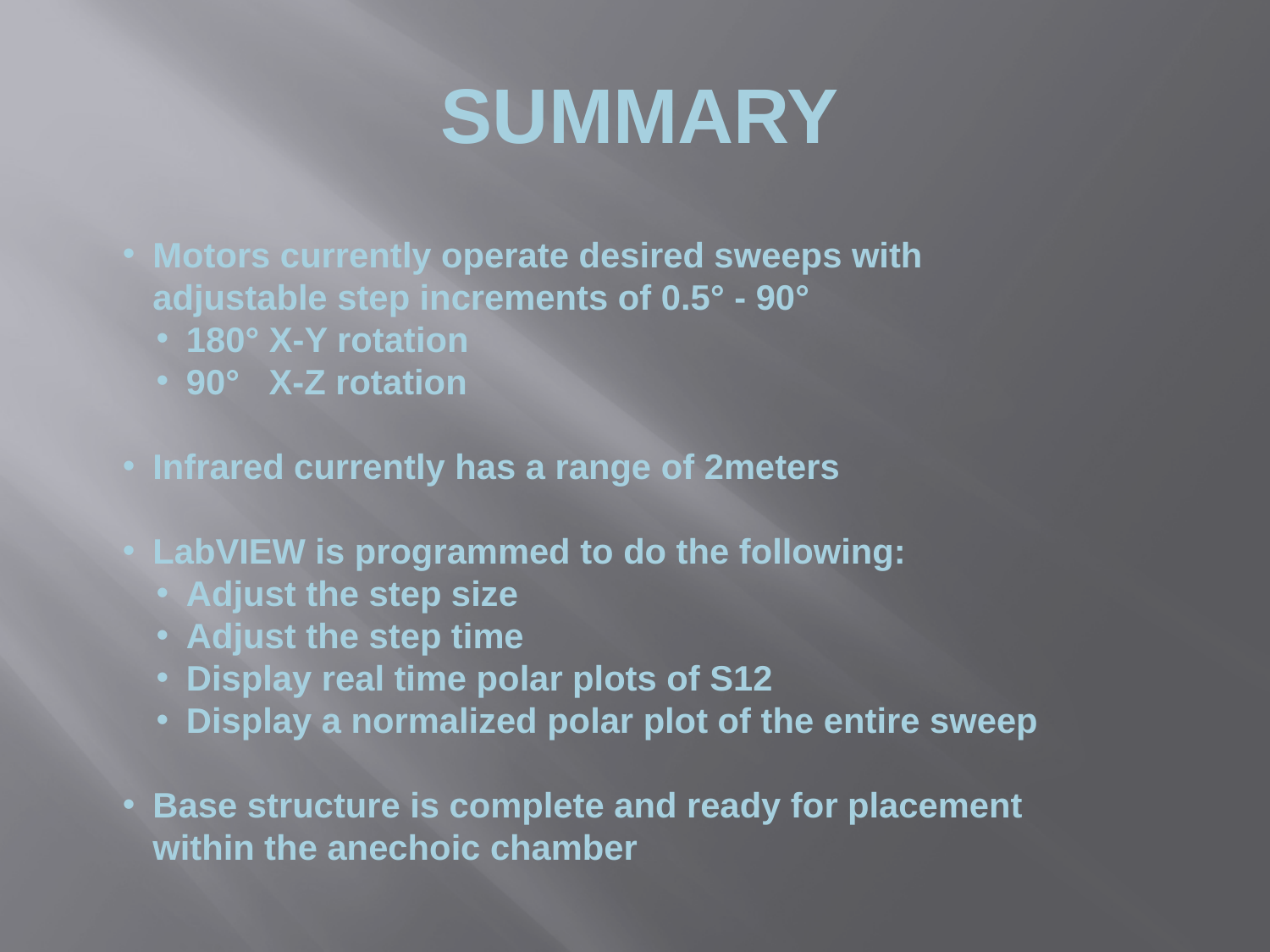

# Summary
Motors currently operate desired sweeps with adjustable step increments of 0.5° - 90°
180° X-Y rotation
90°   X-Z rotation

Infrared currently has a range of 2meters

LabVIEW is programmed to do the following:
Adjust the step size
Adjust the step time
Display real time polar plots of S12
Display a normalized polar plot of the entire sweep

Base structure is complete and ready for placement within the anechoic chamber